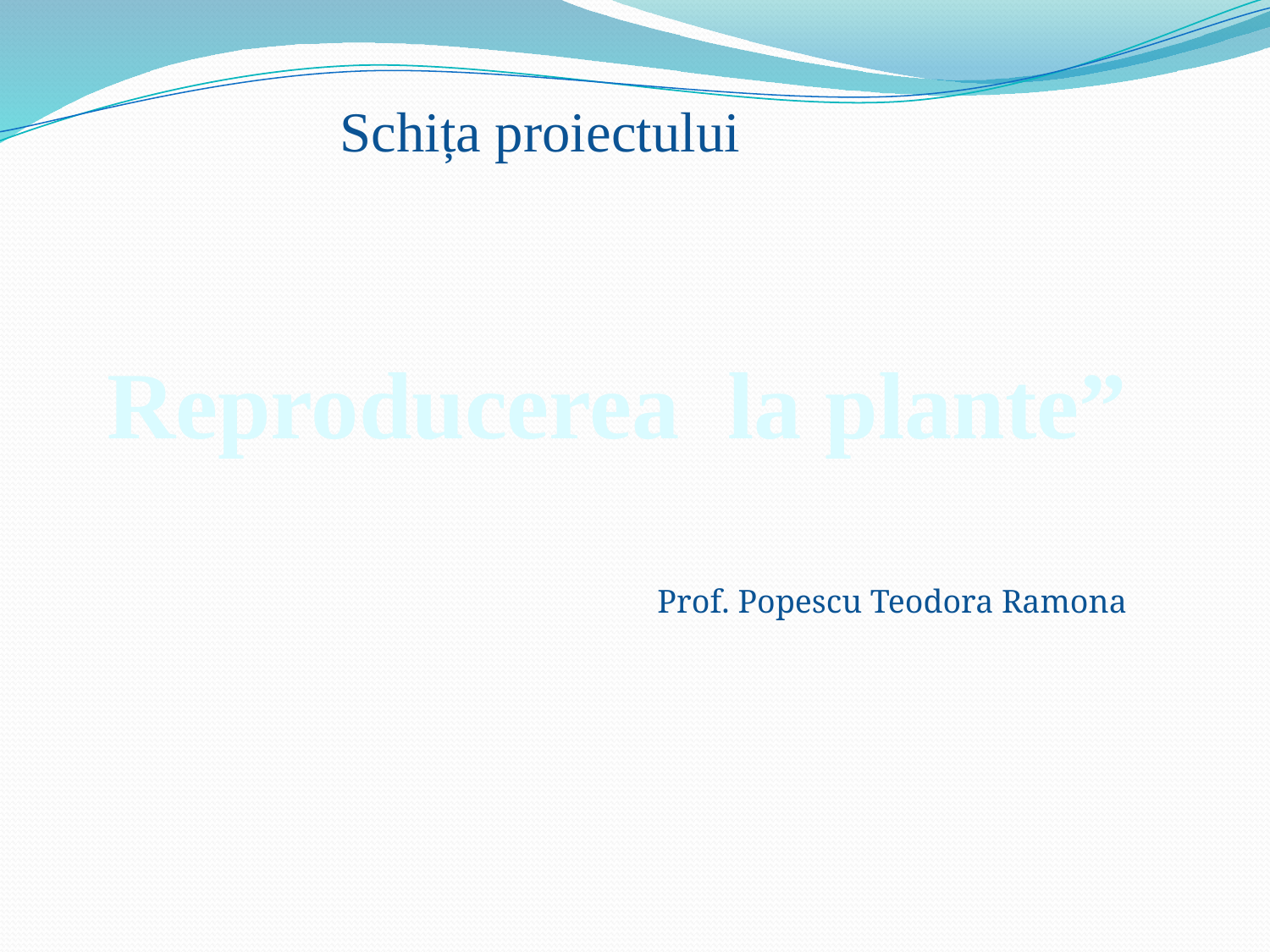

Schița proiectului
Reproducerea  la plante”
Prof. Popescu Teodora Ramona